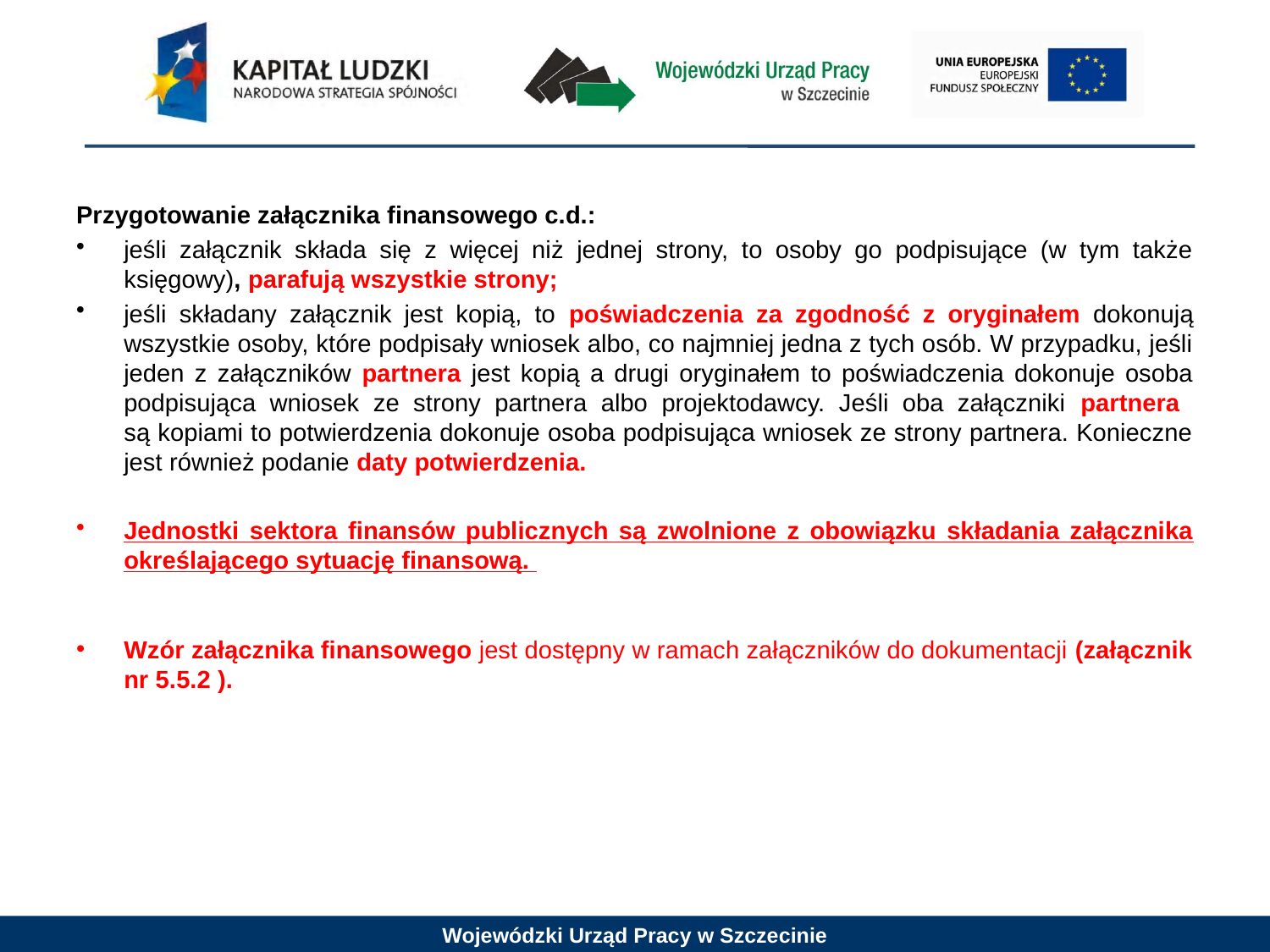

Przygotowanie załącznika finansowego c.d.:
jeśli załącznik składa się z więcej niż jednej strony, to osoby go podpisujące (w tym także księgowy), parafują wszystkie strony;
jeśli składany załącznik jest kopią, to poświadczenia za zgodność z oryginałem dokonują wszystkie osoby, które podpisały wniosek albo, co najmniej jedna z tych osób. W przypadku, jeśli jeden z załączników partnera jest kopią a drugi oryginałem to poświadczenia dokonuje osoba podpisująca wniosek ze strony partnera albo projektodawcy. Jeśli oba załączniki partnera
są kopiami to potwierdzenia dokonuje osoba podpisująca wniosek ze strony partnera. Konieczne jest również podanie daty potwierdzenia.

Jednostki sektora finansów publicznych są zwolnione z obowiązku składania załącznika określającego sytuację finansową.

Wzór załącznika finansowego jest dostępny w ramach załączników do dokumentacji (załącznik nr 5.5.2 ).